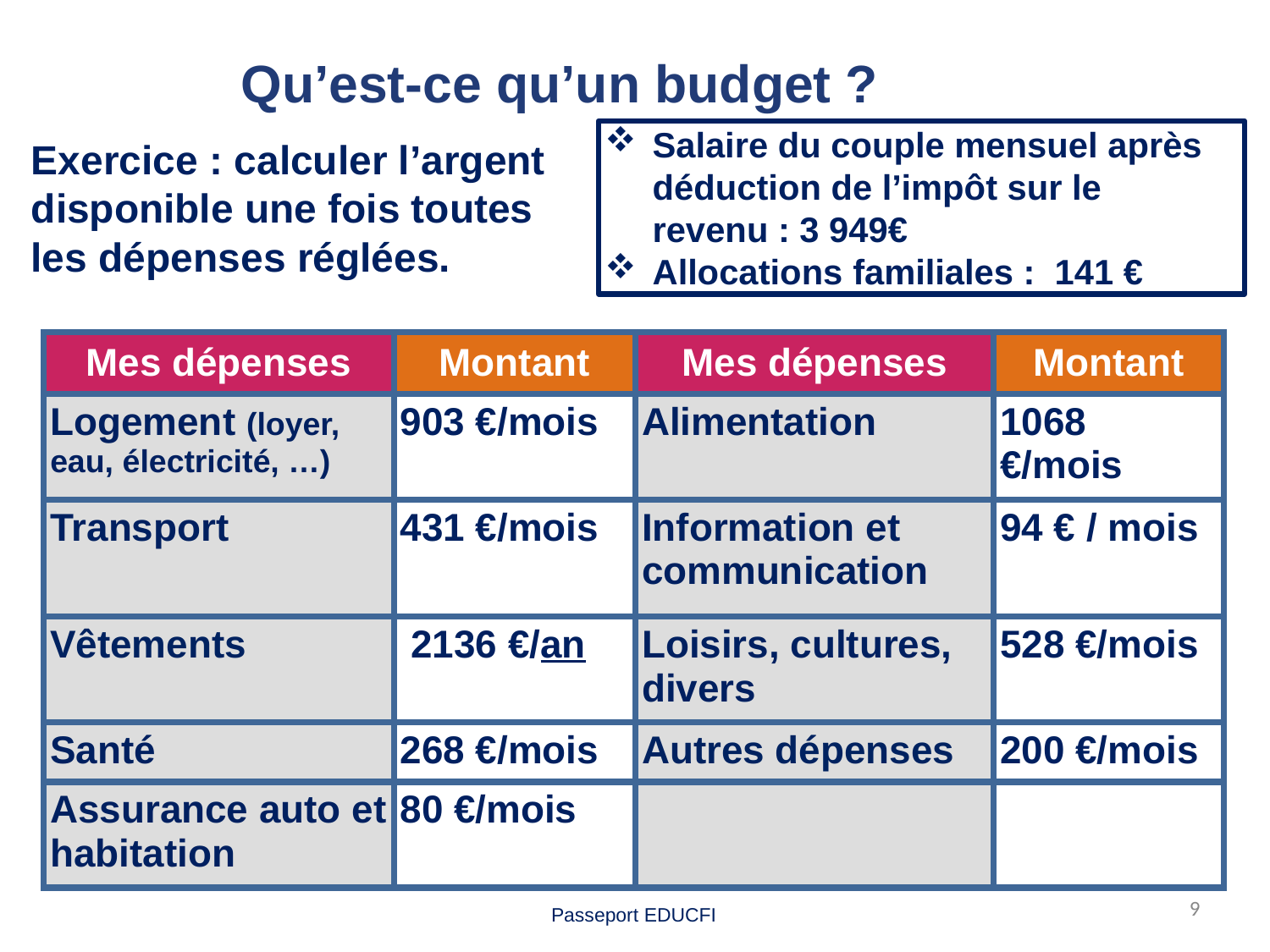

Qu’est-ce qu’un budget ?
Salaire du couple mensuel après déduction de l’impôt sur le revenu : 3 949€
Allocations familiales :  141 €

Exercice : calculer l’argent disponible une fois toutes les dépenses réglées.
| Mes dépenses | Montant | Mes dépenses | Montant |
| --- | --- | --- | --- |
| Logement (loyer, eau, électricité, …) | 903 €/mois | Alimentation | 1068 €/mois |
| Transport | 431 €/mois | Information et communication | 94 € / mois |
| Vêtements | 2136 €/an | Loisirs, cultures, divers | 528 €/mois |
| Santé | 268 €/mois | Autres dépenses | 200 €/mois |
| Assurance auto et habitation | 80 €/mois |  |  |
9
Passeport EDUCFI